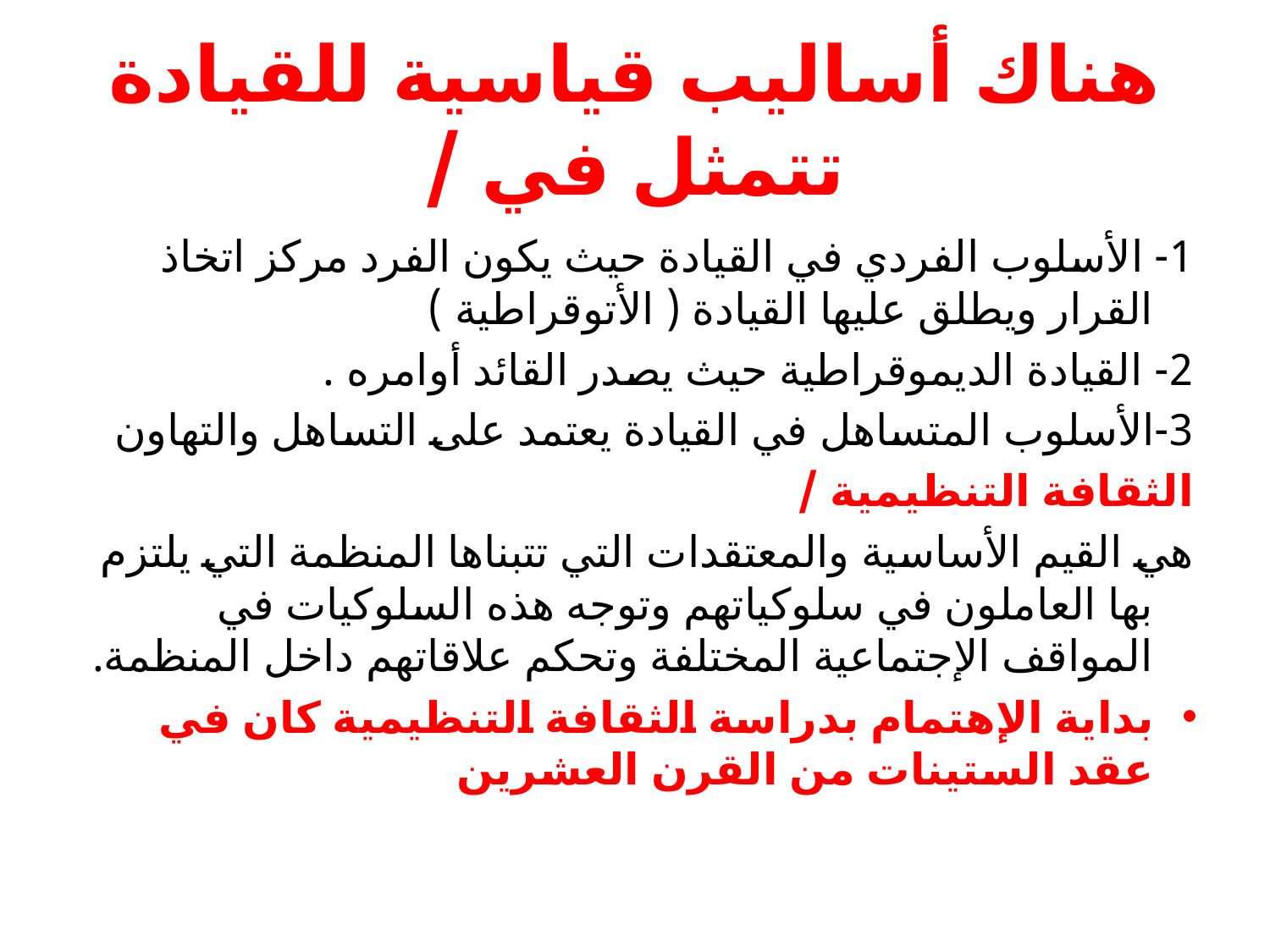

# هناك أساليب قياسية للقيادة تتمثل في /
1- الأسلوب الفردي في القيادة حيث يكون الفرد مركز اتخاذ القرار ويطلق عليها القيادة ( الأتوقراطية )
2- القيادة الديموقراطية حيث يصدر القائد أوامره .
3-الأسلوب المتساهل في القيادة يعتمد على التساهل والتهاون
الثقافة التنظيمية /
هي القيم الأساسية والمعتقدات التي تتبناها المنظمة التي يلتزم بها العاملون في سلوكياتهم وتوجه هذه السلوكيات في المواقف الإجتماعية المختلفة وتحكم علاقاتهم داخل المنظمة.
بداية الإهتمام بدراسة الثقافة التنظيمية كان في عقد الستينات من القرن العشرين